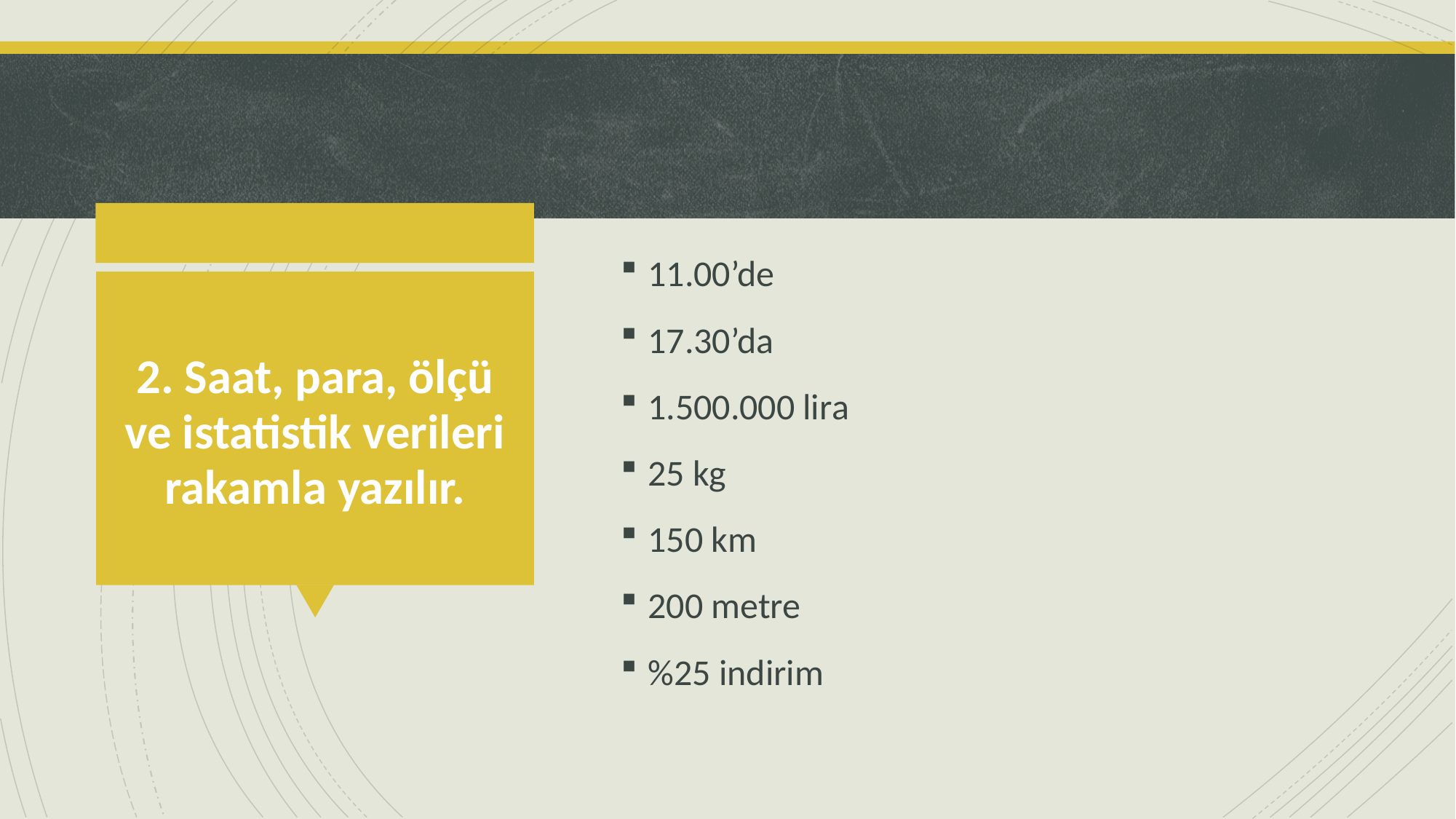

11.00’de
17.30’da
1.500.000 lira
25 kg
150 km
200 metre
%25 indirim
# 2. Saat, para, ölçü ve istatistik verileri rakamla yazılır.